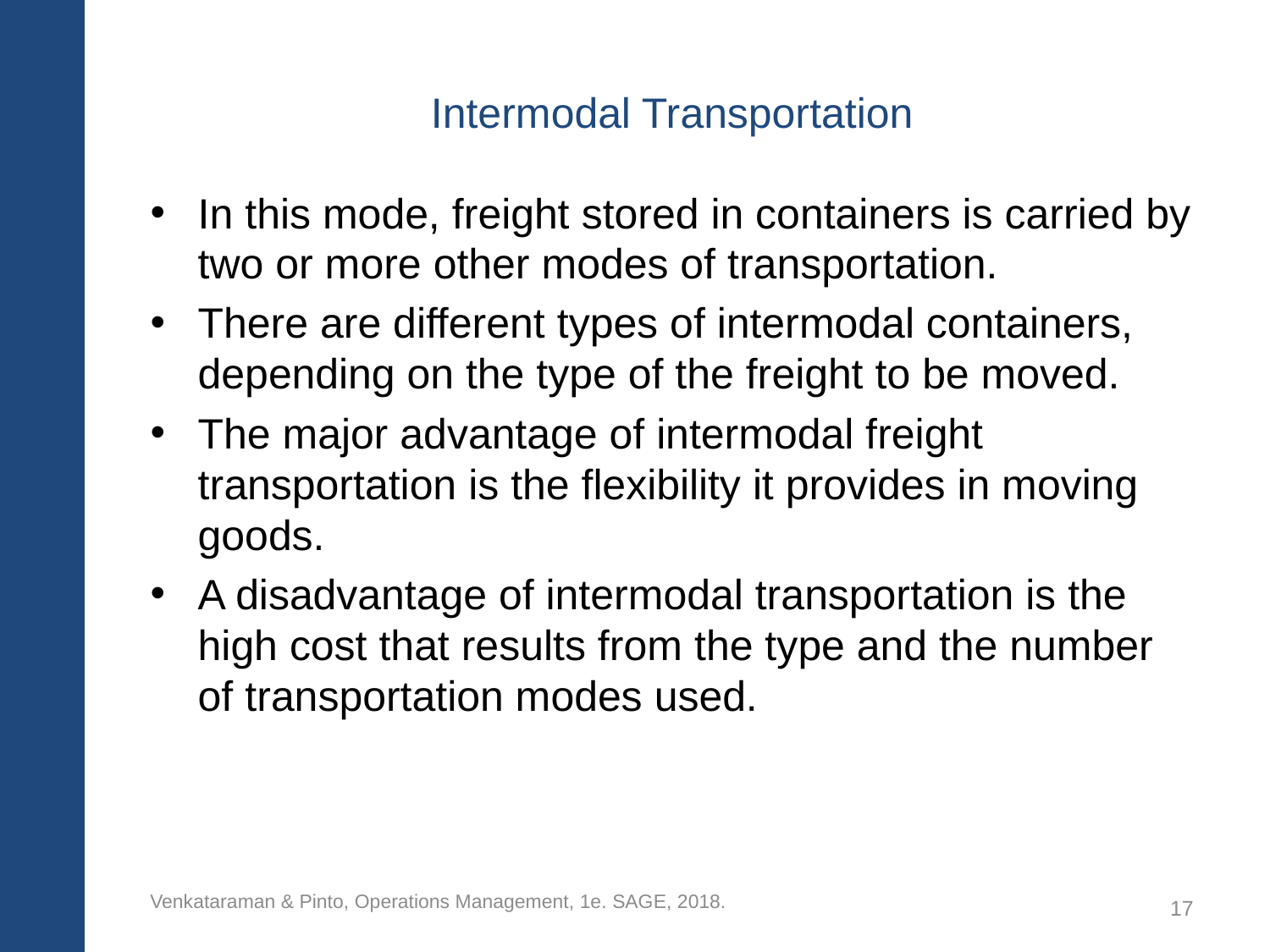

# Intermodal Transportation
In this mode, freight stored in containers is carried by two or more other modes of transportation.
There are different types of intermodal containers, depending on the type of the freight to be moved.
The major advantage of intermodal freight transportation is the flexibility it provides in moving goods.
A disadvantage of intermodal transportation is the high cost that results from the type and the number of transportation modes used.
Venkataraman & Pinto, Operations Management, 1e. SAGE, 2018.
17